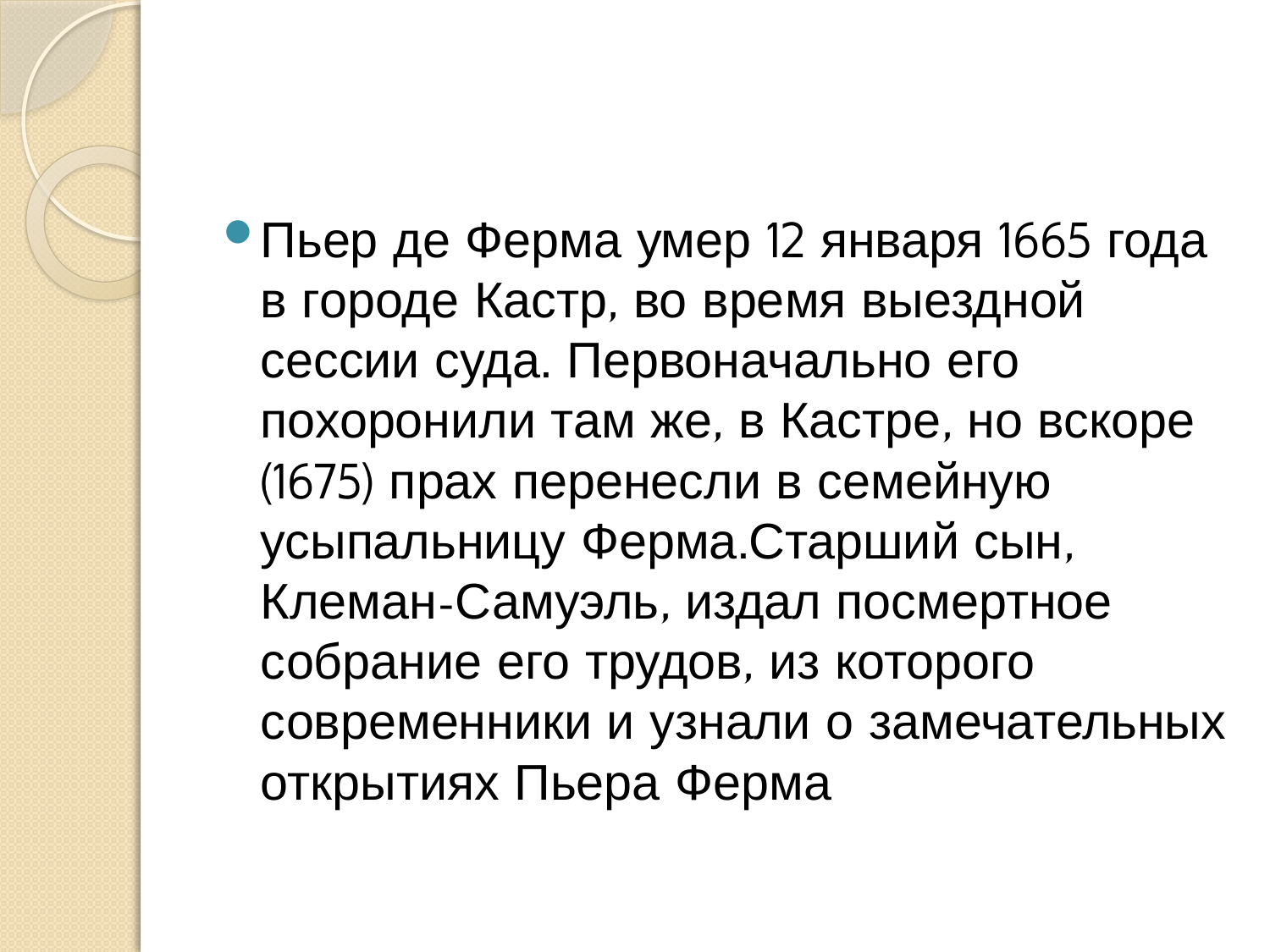

#
Пьер де Ферма умер 12 января 1665 года в городе Кастр, во время выездной сессии суда. Первоначально его похоронили там же, в Кастре, но вскоре (1675) прах перенесли в семейную усыпальницу Ферма.Старший сын, Клеман-Самуэль, издал посмертное собрание его трудов, из которого современники и узнали о замечательных открытиях Пьера Ферма